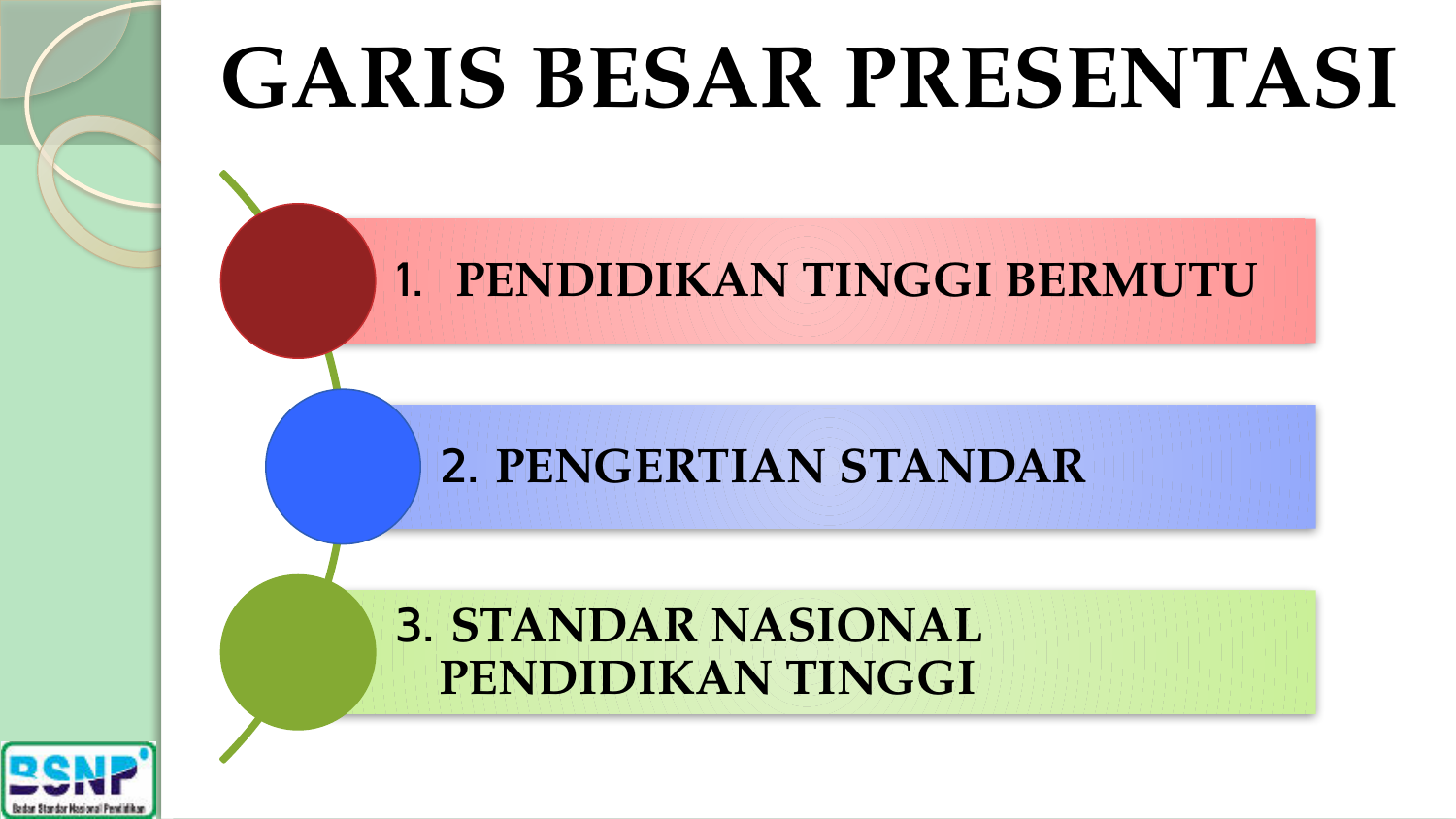

# GARIS BESAR PRESENTASI
1.  PENDIDIKAN TINGGI BERMUTU
2. PENGERTIAN STANDAR
3. STANDAR NASIONAL PENDIDIKAN TINGGI